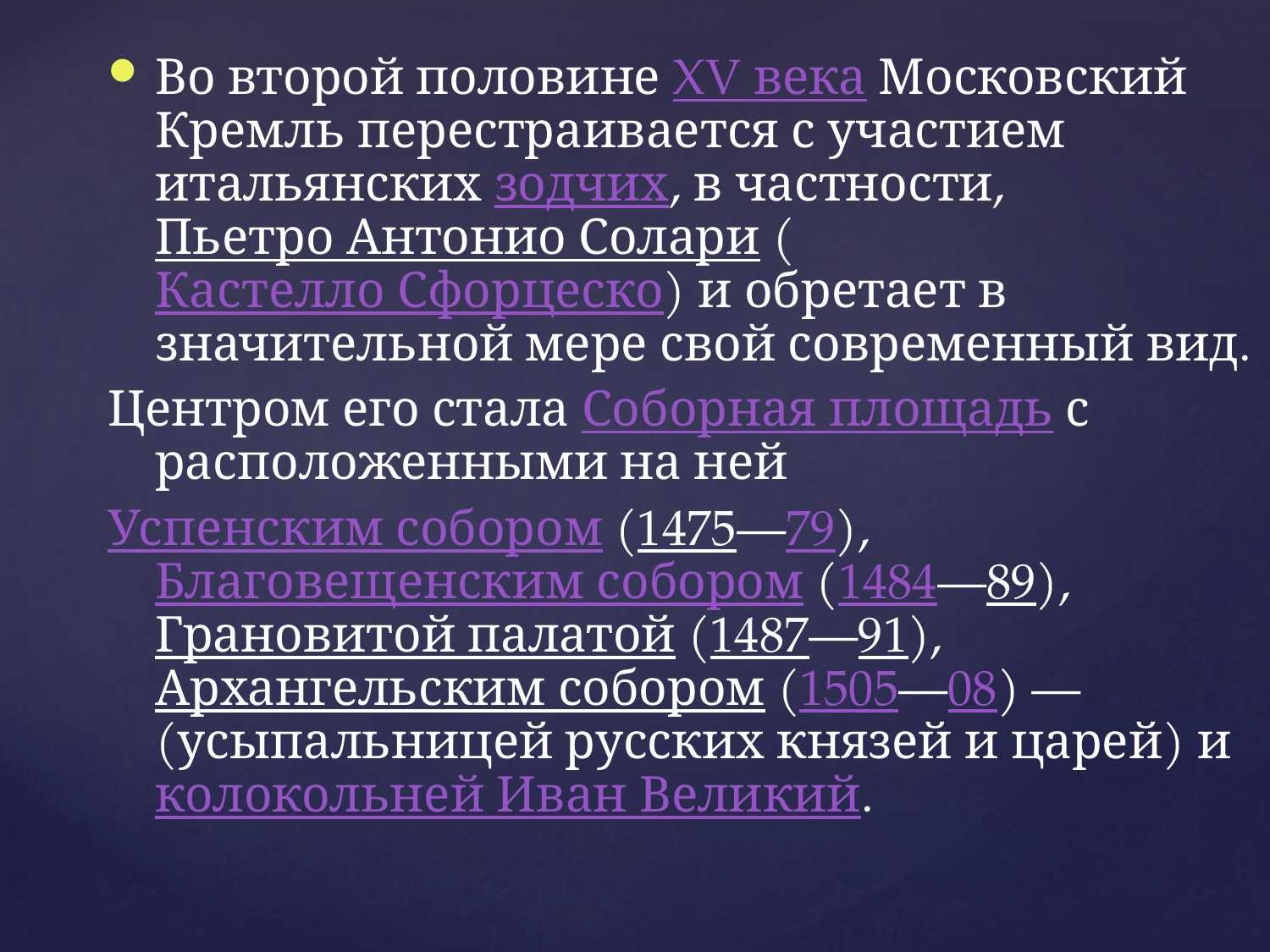

Во второй половине XV века Московский Кремль перестраивается с участием итальянских зодчих, в частности, Пьетро Антонио Солари (Кастелло Сфорцеско) и обретает в значительной мере свой современный вид.
Центром его стала Соборная площадь с расположенными на ней
Успенским собором (1475—79), Благовещенским собором (1484—89), Грановитой палатой (1487—91), Архангельским собором (1505—08) — (усыпальницей русских князей и царей) и колокольней Иван Великий.